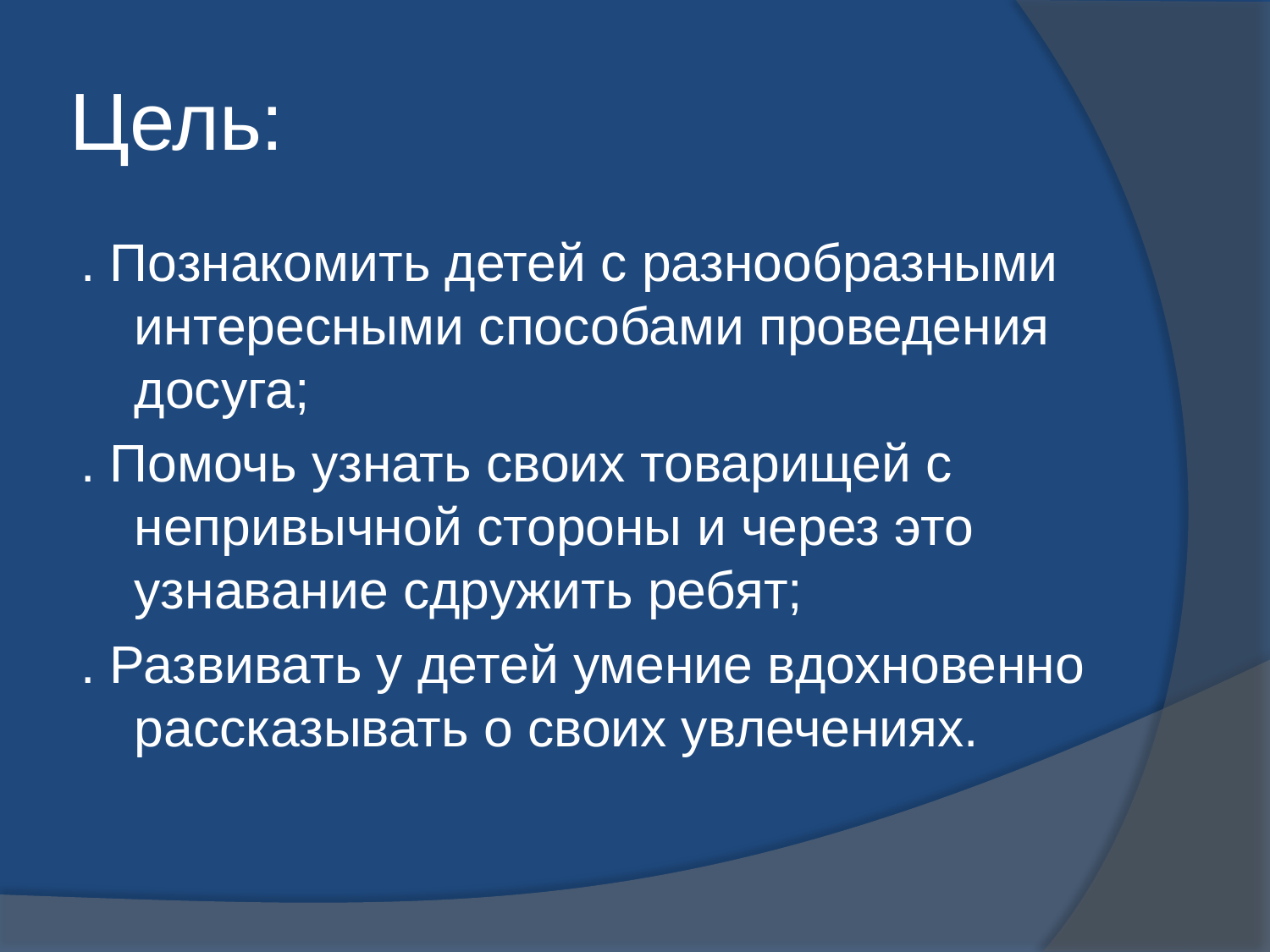

# Цель:
. Познакомить детей с разнообразными интересными способами проведения досуга;
. Помочь узнать своих товарищей с непривычной стороны и через это узнавание сдружить ребят;
. Развивать у детей умение вдохновенно рассказывать о своих увлечениях.